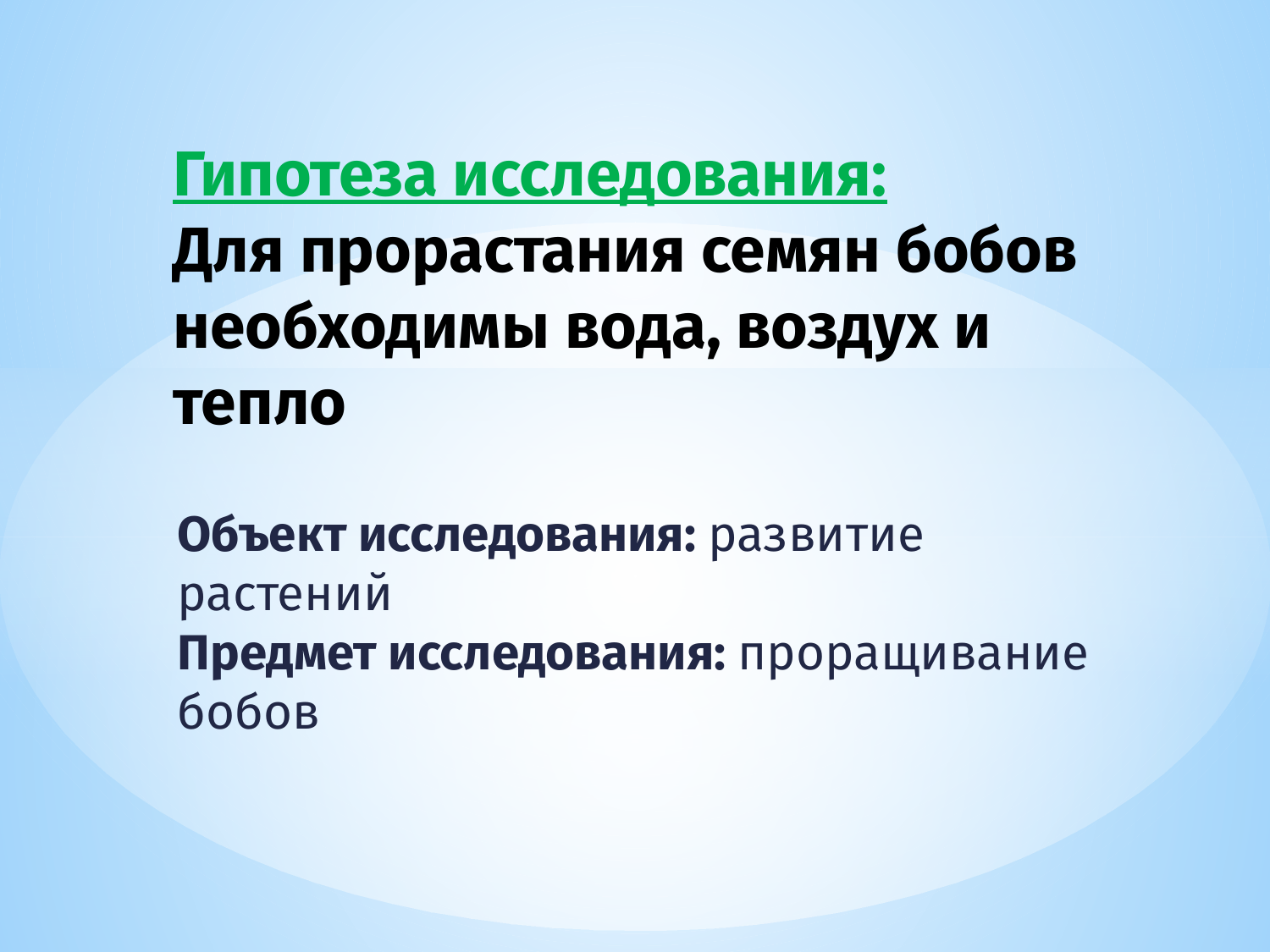

# Гипотеза исследования: Для прорастания семян бобов необходимы вода, воздух и тепло
Объект исследования: развитие растений
Предмет исследования: проращивание бобов